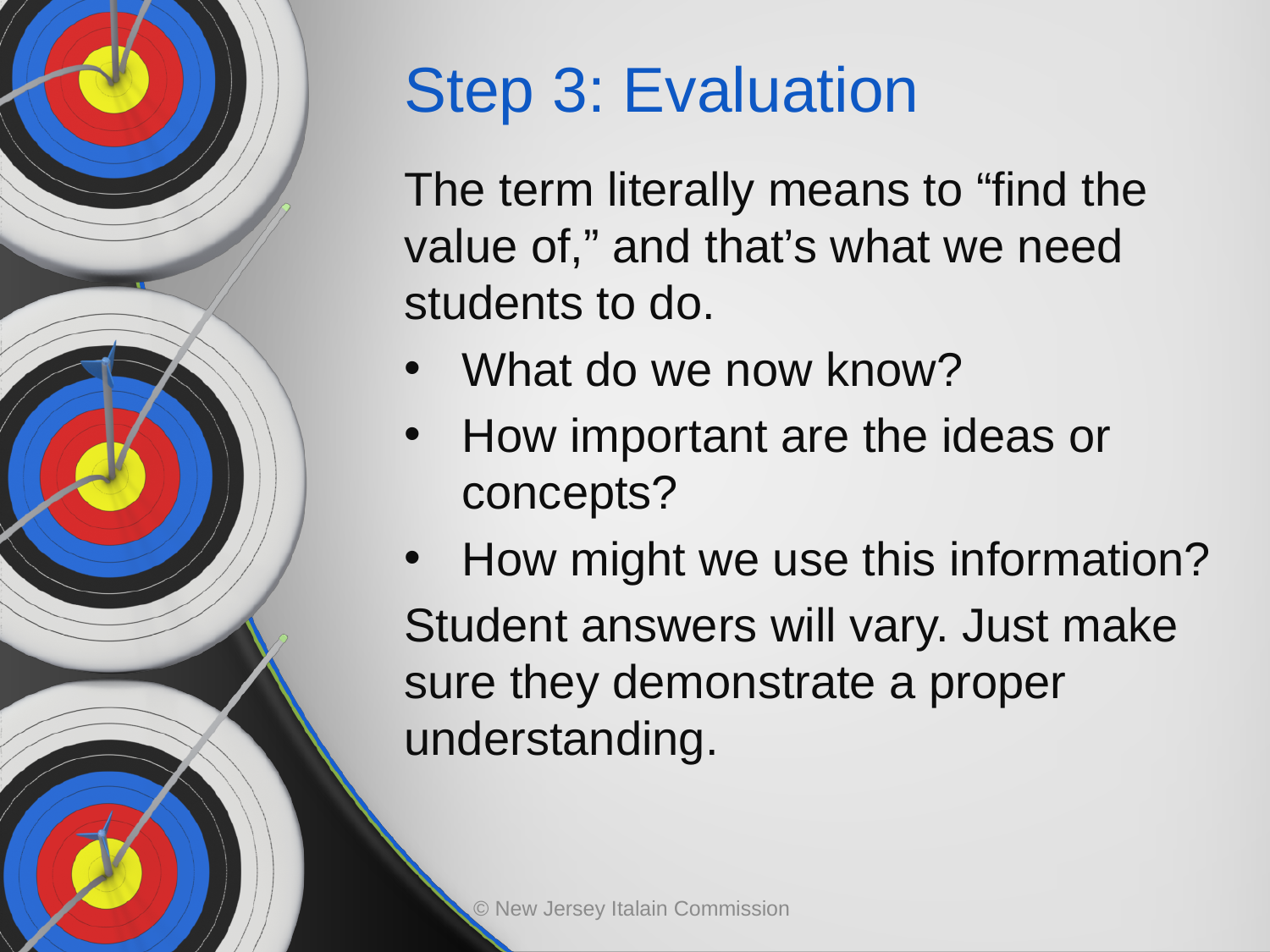

# Step 3: Evaluation
The term literally means to “find the value of,” and that’s what we need students to do.
What do we now know?
How important are the ideas or concepts?
How might we use this information?
Student answers will vary. Just make sure they demonstrate a proper understanding.
© New Jersey Italain Commission